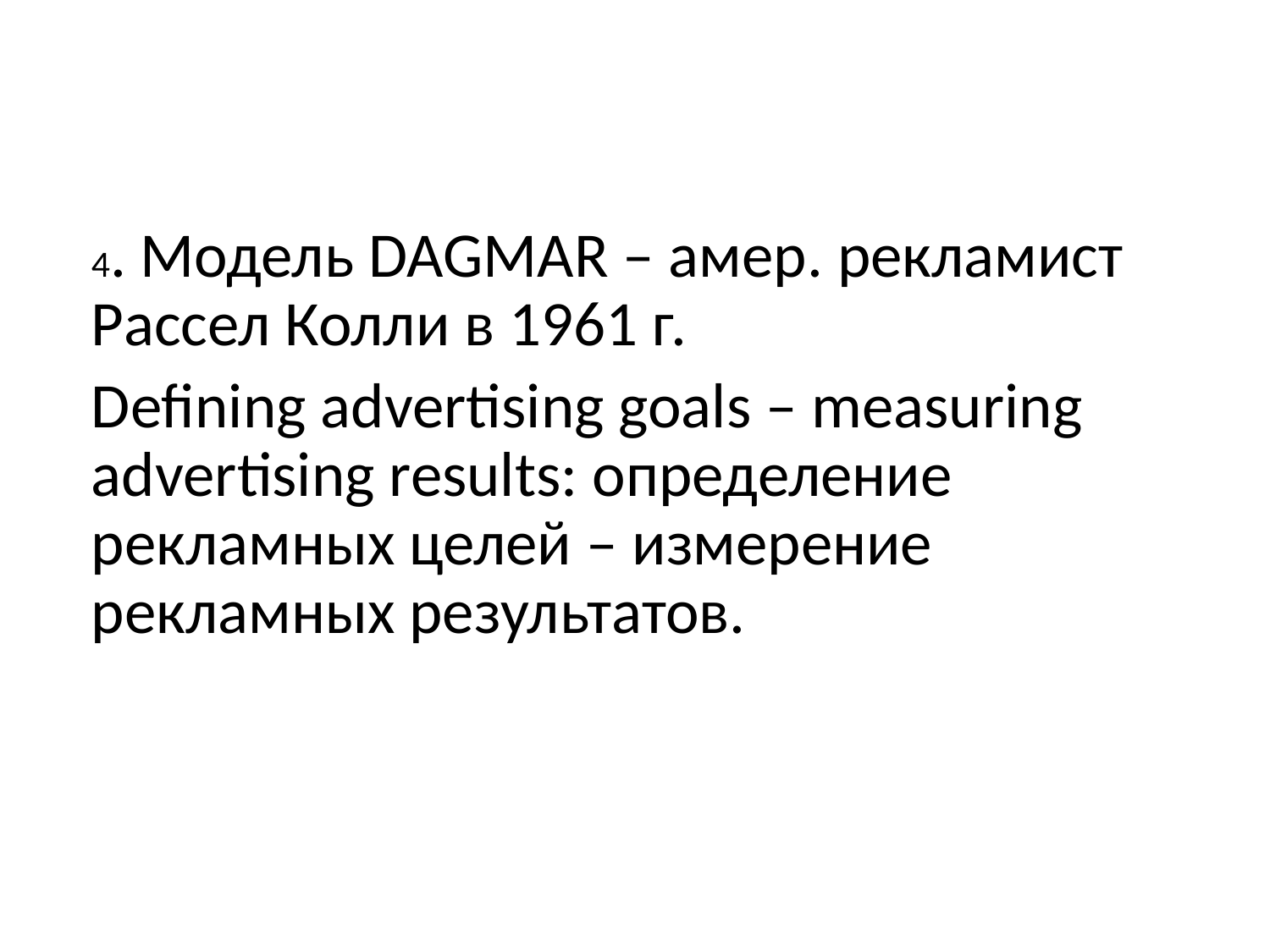

4. Модель DAGMAR – амер. рекламист Рассел Колли в 1961 г.
Defining advertising goals – measuring advertising results: определение рекламных целей – измерение рекламных результатов.